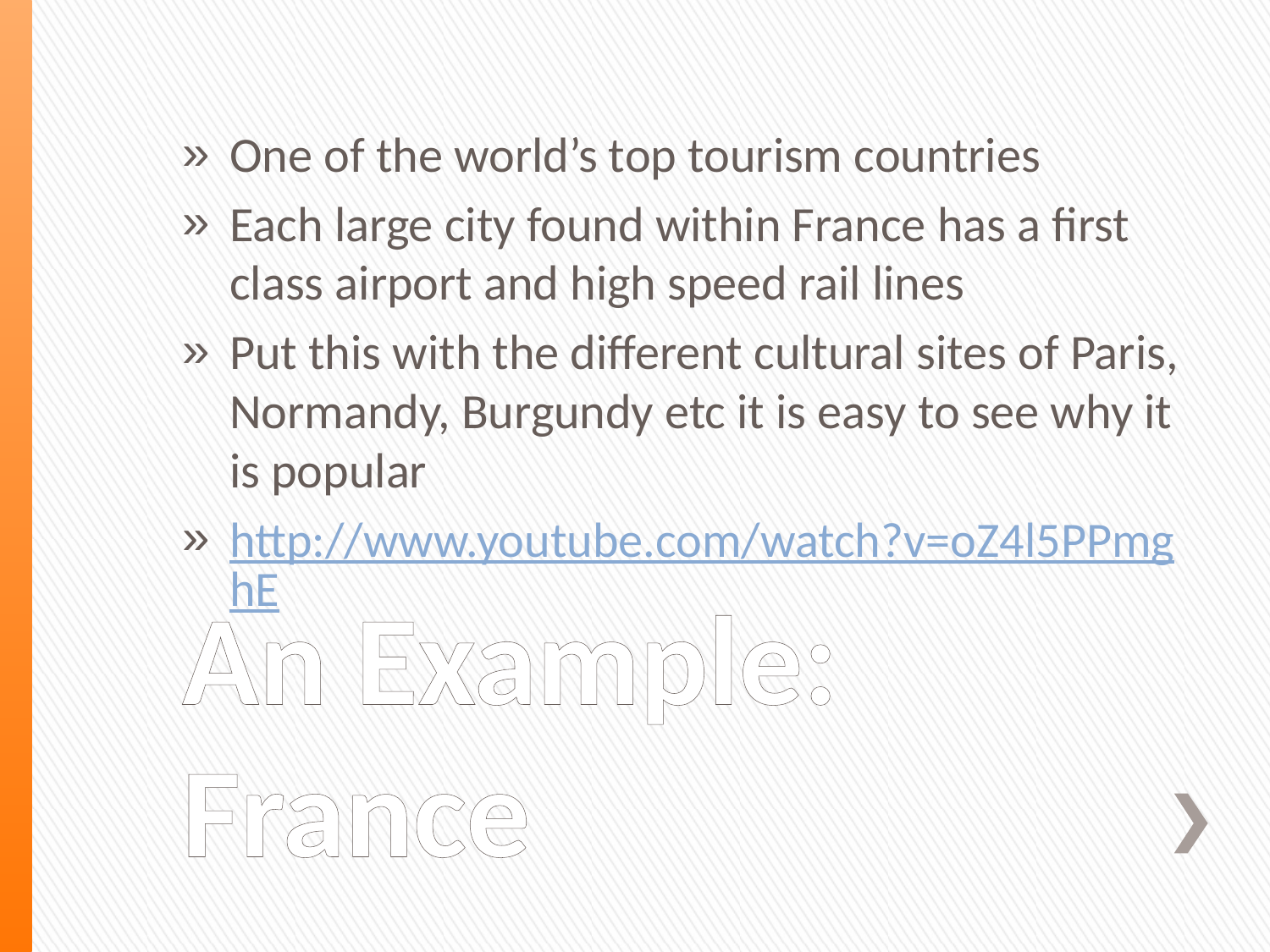

One of the world’s top tourism countries
Each large city found within France has a first class airport and high speed rail lines
Put this with the different cultural sites of Paris, Normandy, Burgundy etc it is easy to see why it is popular
http://www.youtube.com/watch?v=oZ4l5PPmghE
# An Example: France